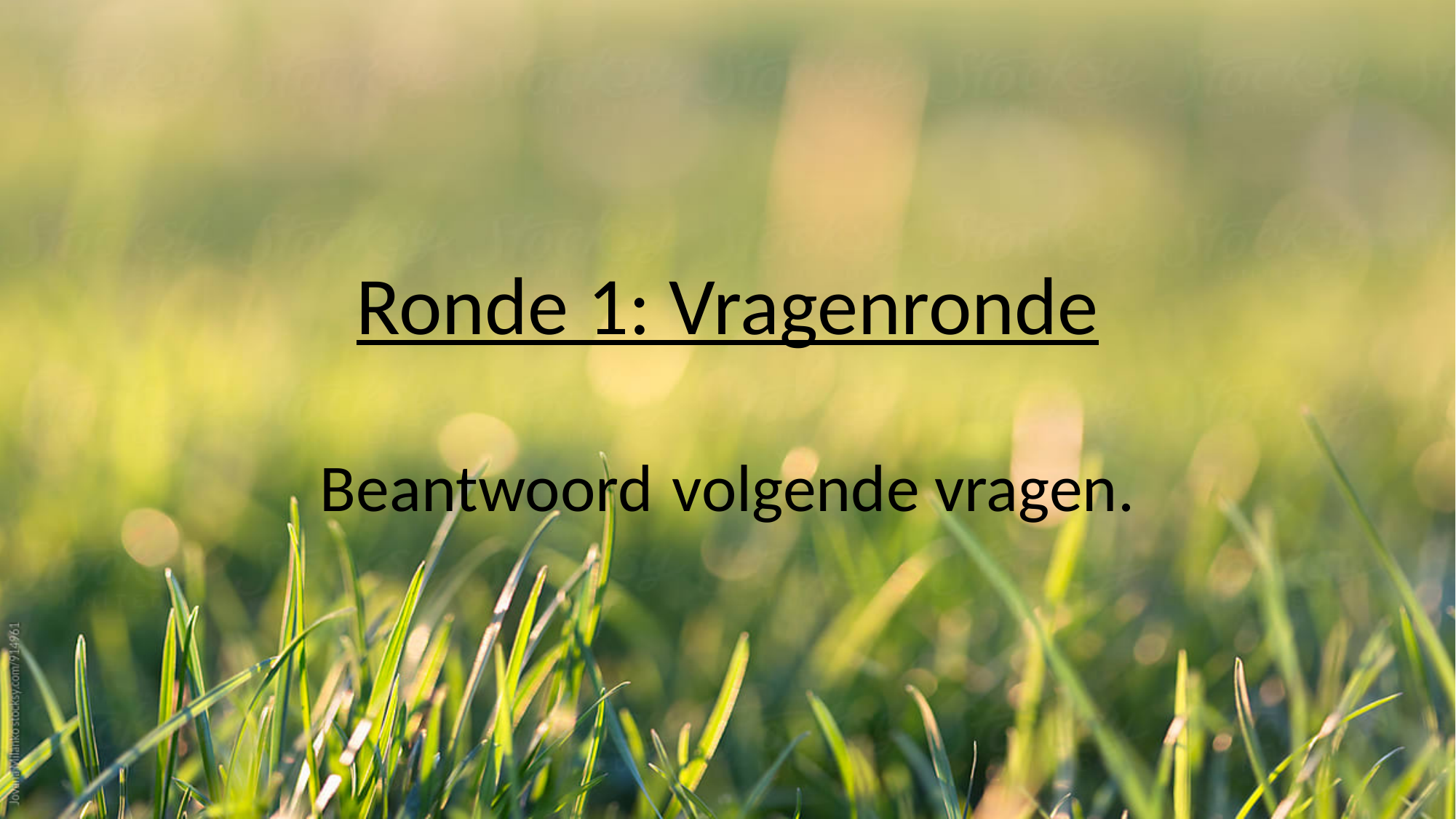

# Ronde 1: Vragenronde Beantwoord volgende vragen.